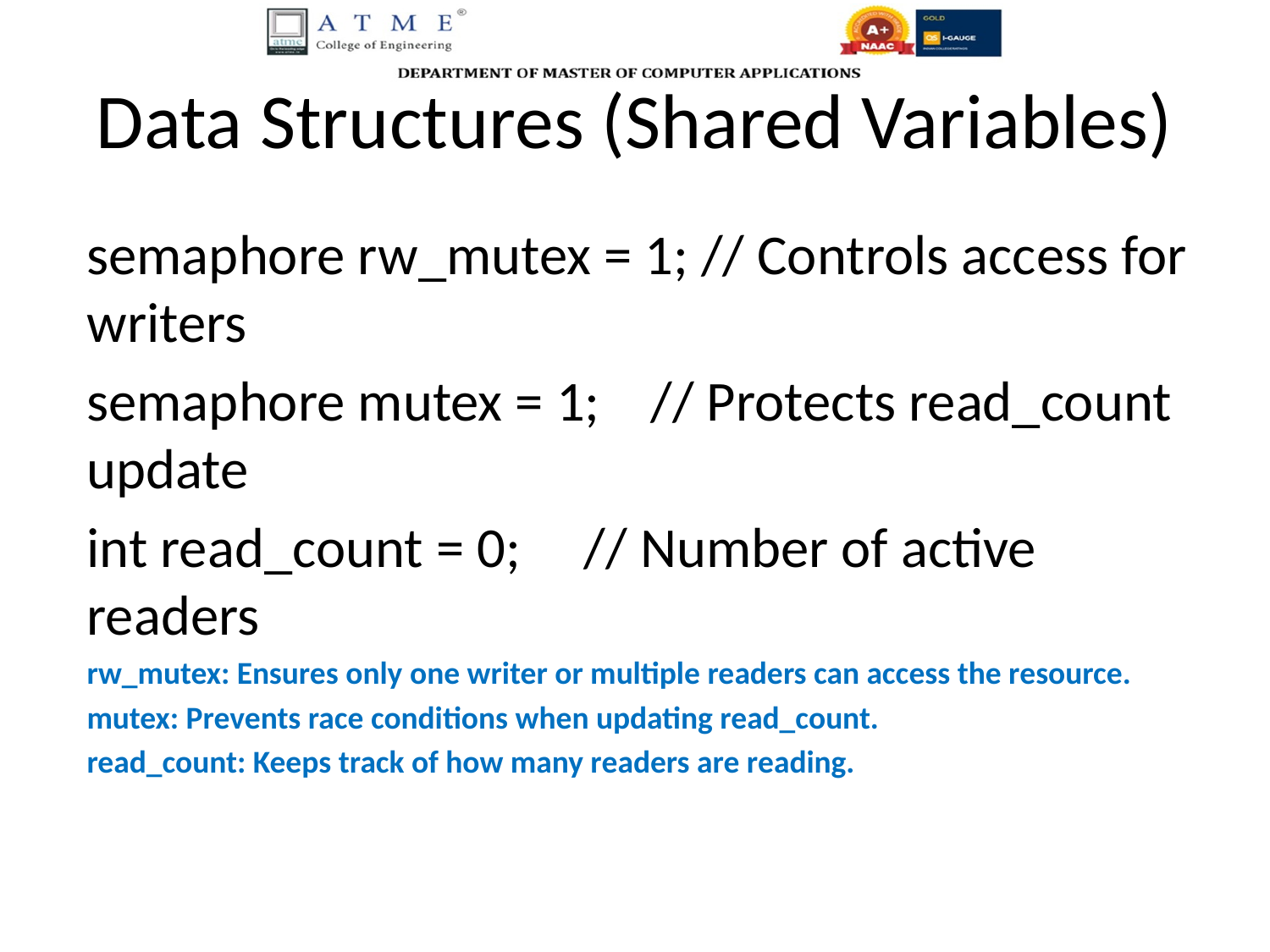

# Data Structures (Shared Variables)
semaphore rw_mutex = 1; // Controls access for writers
semaphore mutex = 1;    // Protects read_count update
int read_count = 0;     // Number of active readers
rw_mutex: Ensures only one writer or multiple readers can access the resource.
mutex: Prevents race conditions when updating read_count.
read_count: Keeps track of how many readers are reading.